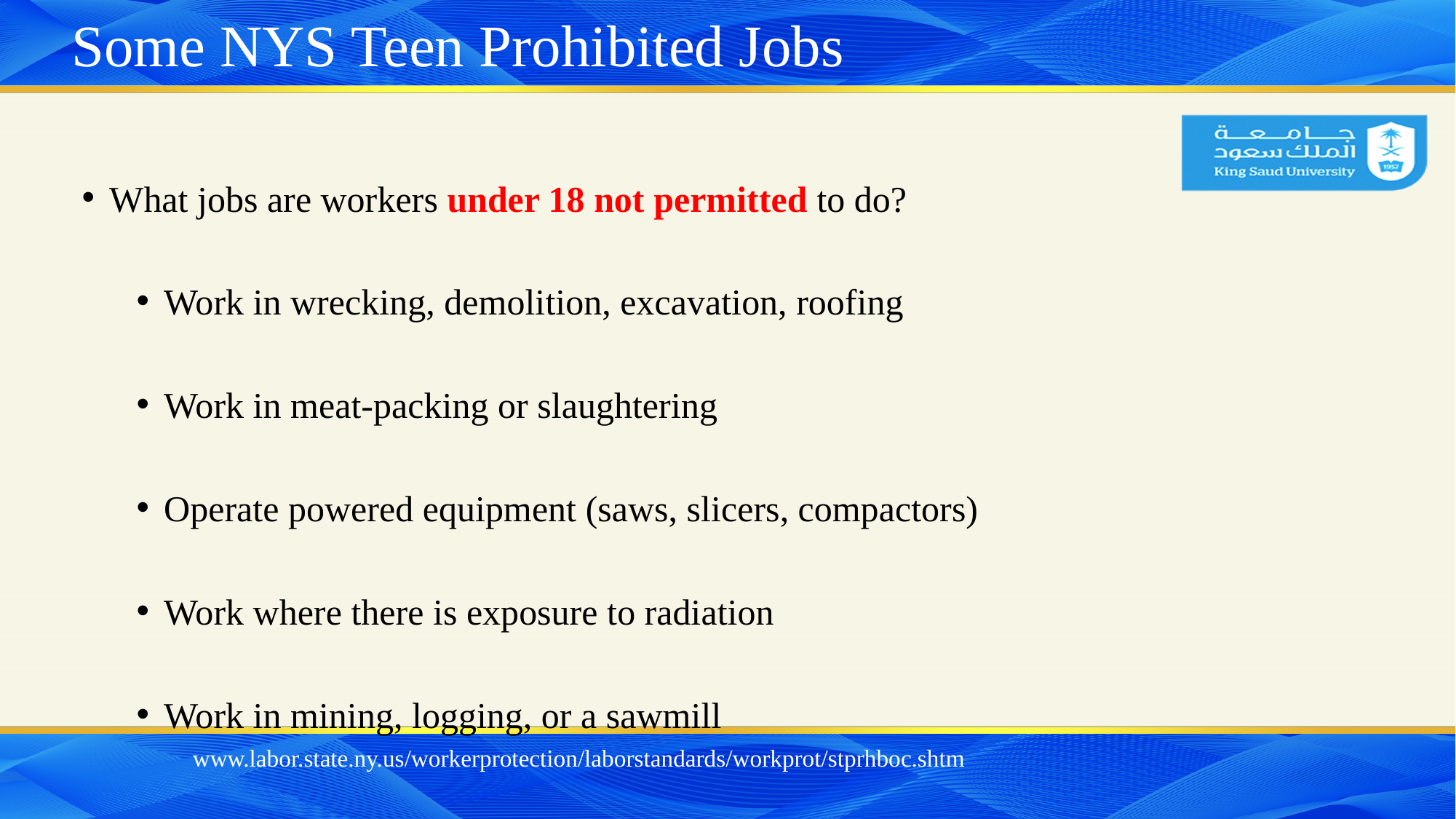

# Some NYS Teen Prohibited Jobs
What jobs are workers under 18 not permitted to do?

Work in wrecking, demolition, excavation, roofing

Work in meat-packing or slaughtering

Operate powered equipment (saws, slicers, compactors)

Work where there is exposure to radiation

Work in mining, logging, or a sawmill
www.labor.state.ny.us/workerprotection/laborstandards/workprot/stprhboc.shtm